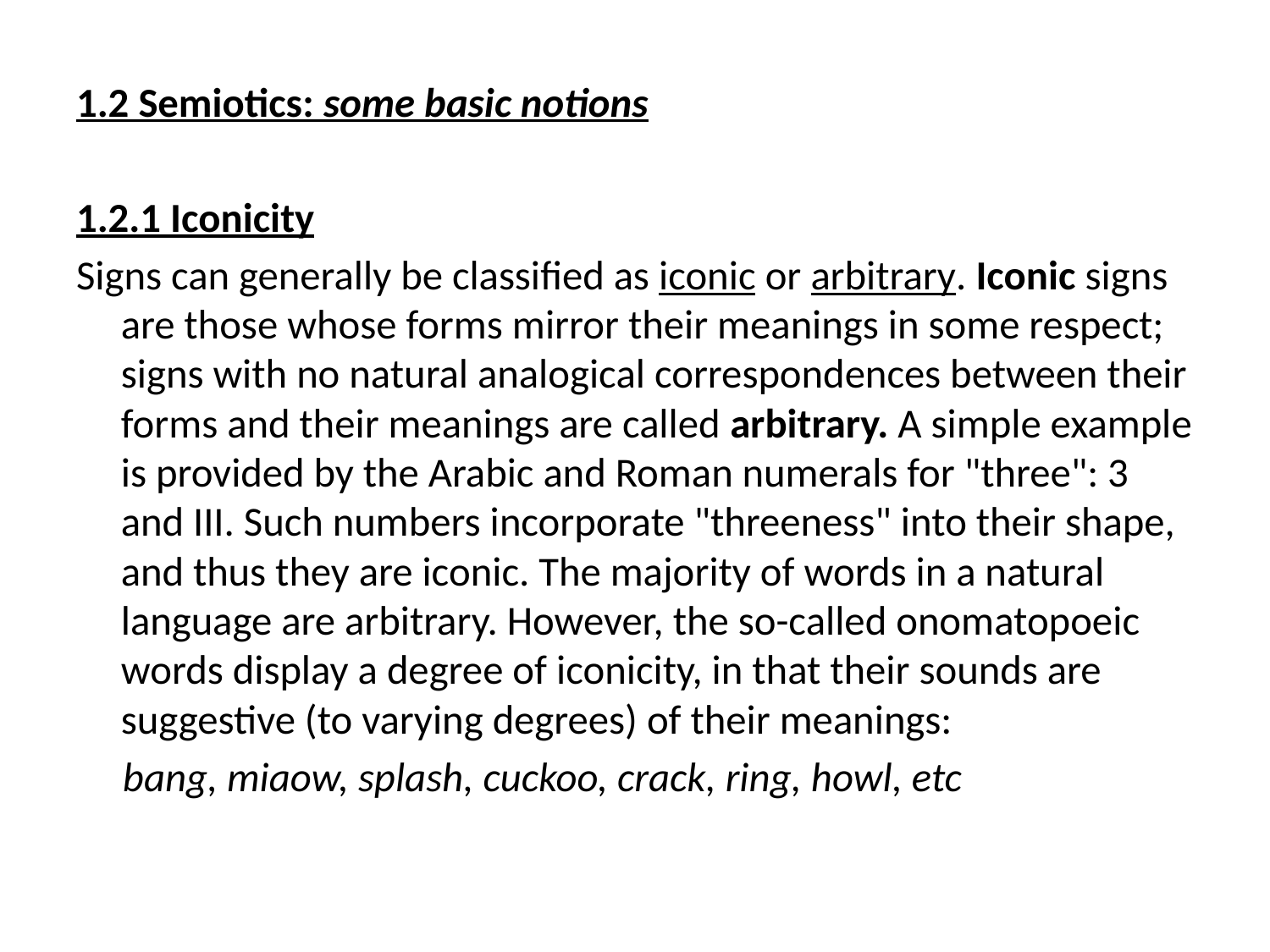

1.2 Semiotics: some basic notions

1.2.1 Iconicity
Signs can generally be classified as iconic or arbitrary. Iconic signs are those whose forms mirror their meanings in some respect; signs with no natural analogical correspondences between their forms and their meanings are called arbitrary. A simple example is provided by the Arabic and Roman numerals for "three": 3 and III. Such numbers incorporate "threeness" into their shape, and thus they are iconic. The majority of words in a natural language are arbitrary. However, the so-called onomatopoeic words display a degree of iconicity, in that their sounds are suggestive (to varying degrees) of their meanings:
     bang, miaow, splash, cuckoo, crack, ring, howl, etc